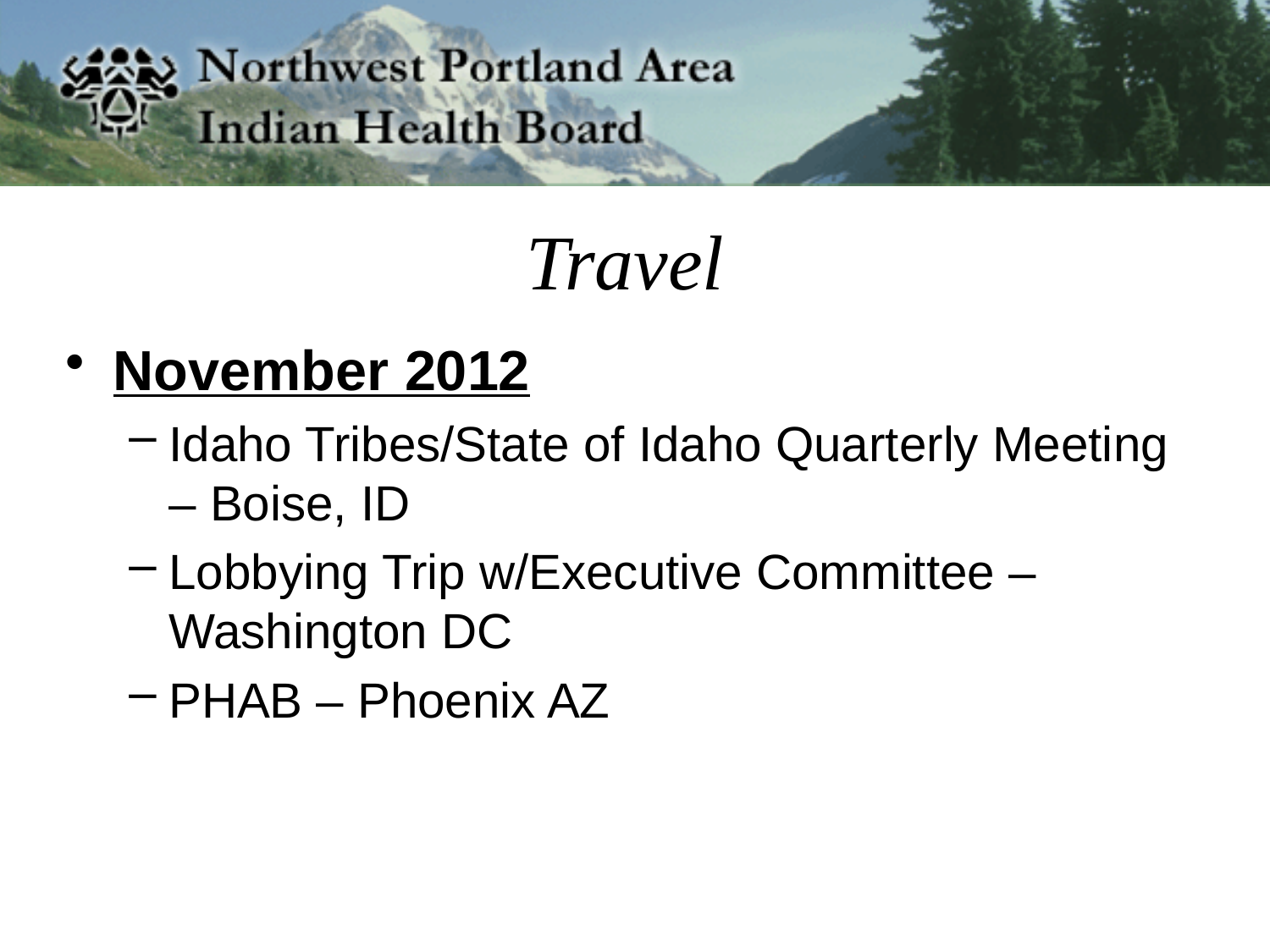

# Travel
November 2012
Idaho Tribes/State of Idaho Quarterly Meeting – Boise, ID
Lobbying Trip w/Executive Committee – Washington DC
PHAB – Phoenix AZ